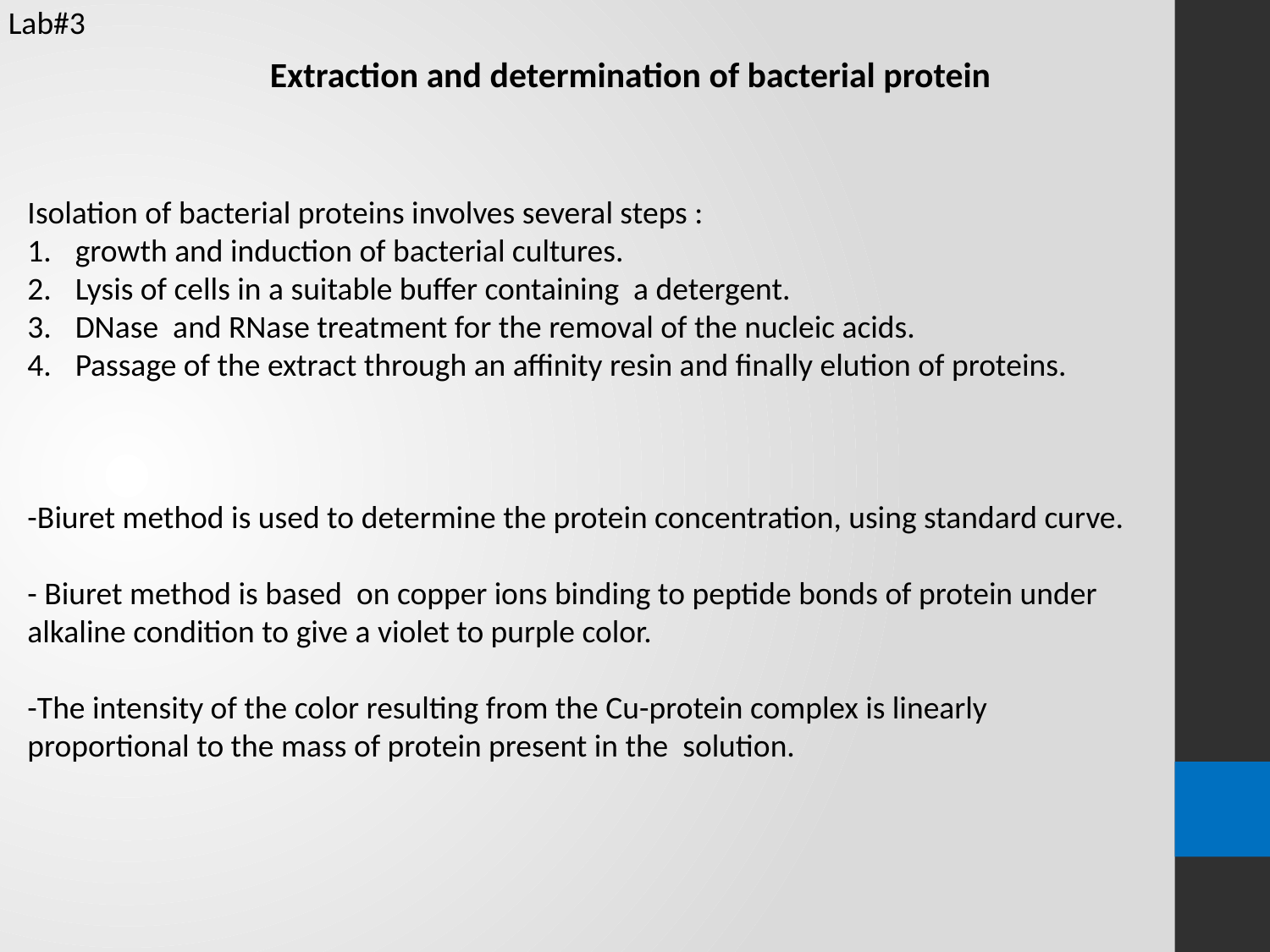

Lab#3
Extraction and determination of bacterial protein
Isolation of bacterial proteins involves several steps :
growth and induction of bacterial cultures.
Lysis of cells in a suitable buffer containing  a detergent.
DNase  and RNase treatment for the removal of the nucleic acids.
Passage of the extract through an affinity resin and finally elution of proteins.

-Biuret method is used to determine the protein concentration, using standard curve.

- Biuret method is based  on copper ions binding to peptide bonds of protein under alkaline condition to give a violet to purple color.

-The intensity of the color resulting from the Cu-protein complex is linearly proportional to the mass of protein present in the  solution.